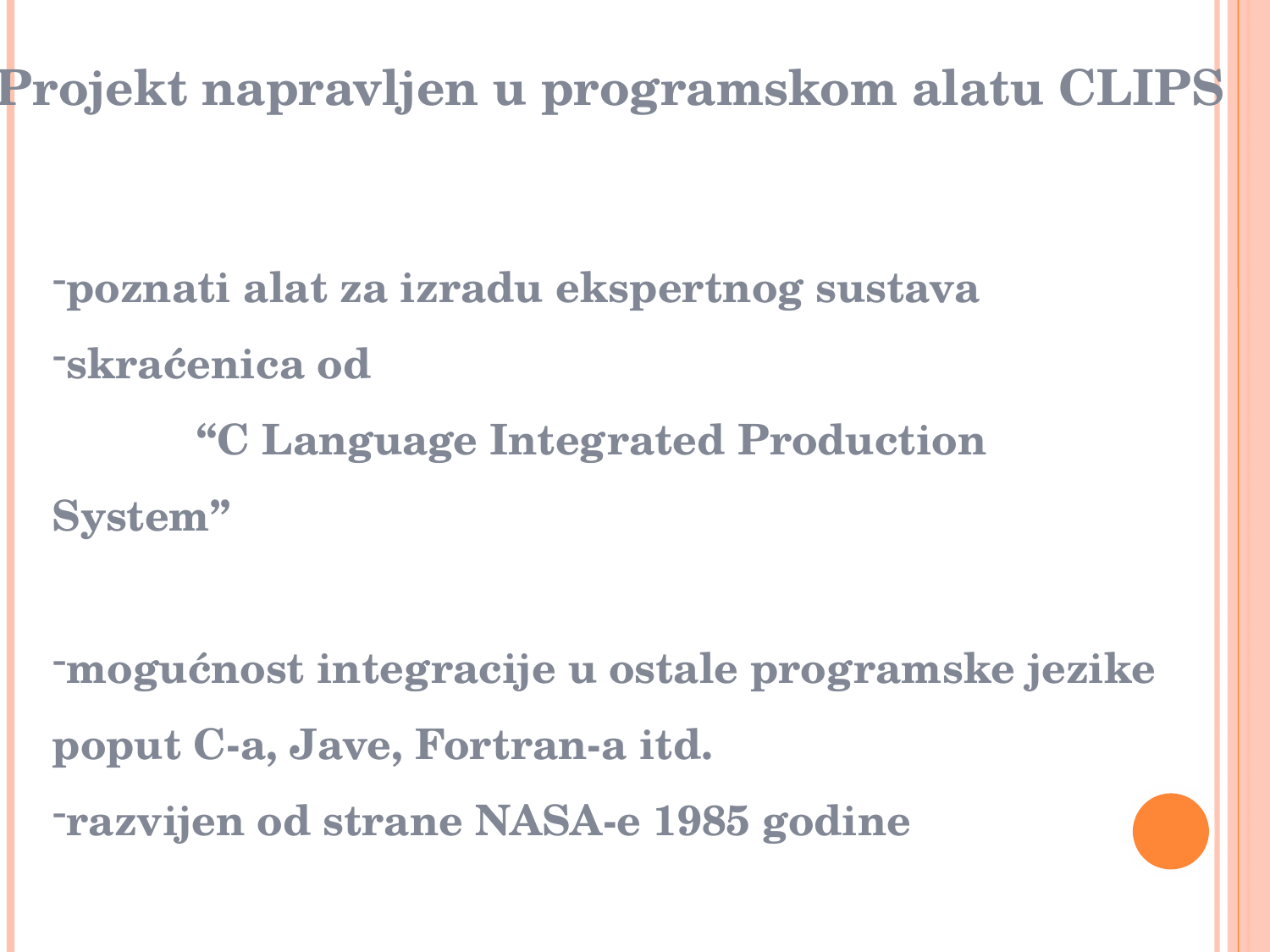

Projekt napravljen u programskom alatu CLIPS
poznati alat za izradu ekspertnog sustava
skraćenica od
            “C Language Integrated Production System”

mogućnost integracije u ostale programske jezike poput C-a, Jave, Fortran-a itd.
razvijen od strane NASA-e 1985 godine